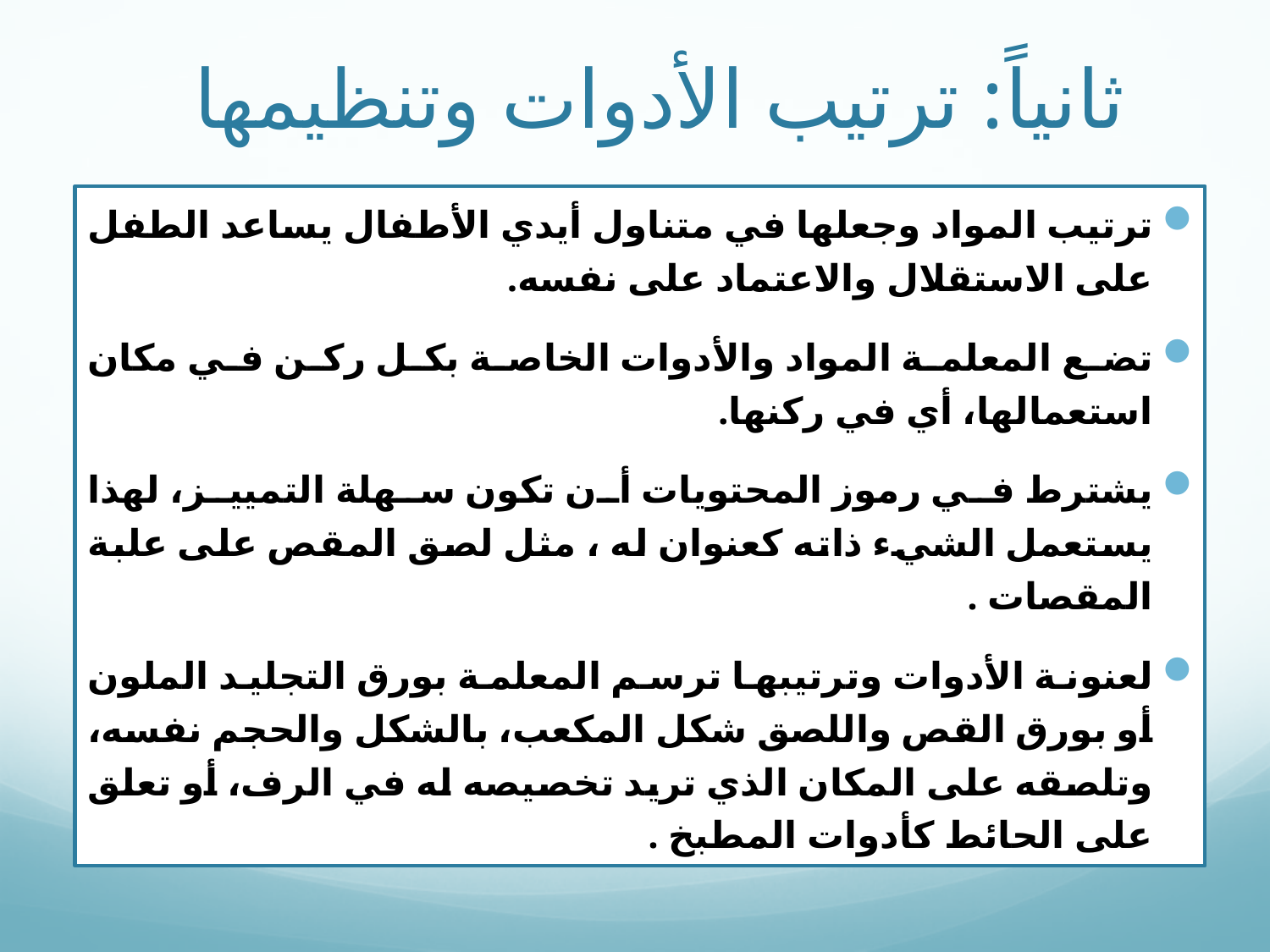

# ثانياً: ترتيب الأدوات وتنظيمها
ترتيب المواد وجعلها في متناول أيدي الأطفال يساعد الطفل على الاستقلال والاعتماد على نفسه.
تضع المعلمة المواد والأدوات الخاصة بكل ركن في مكان استعمالها، أي في ركنها.
يشترط في رموز المحتويات أن تكون سهلة التمييز، لهذا يستعمل الشيء ذاته كعنوان له ، مثل لصق المقص على علبة المقصات .
لعنونة الأدوات وترتيبها ترسم المعلمة بورق التجليد الملون أو بورق القص واللصق شكل المكعب، بالشكل والحجم نفسه، وتلصقه على المكان الذي تريد تخصيصه له في الرف، أو تعلق على الحائط كأدوات المطبخ .